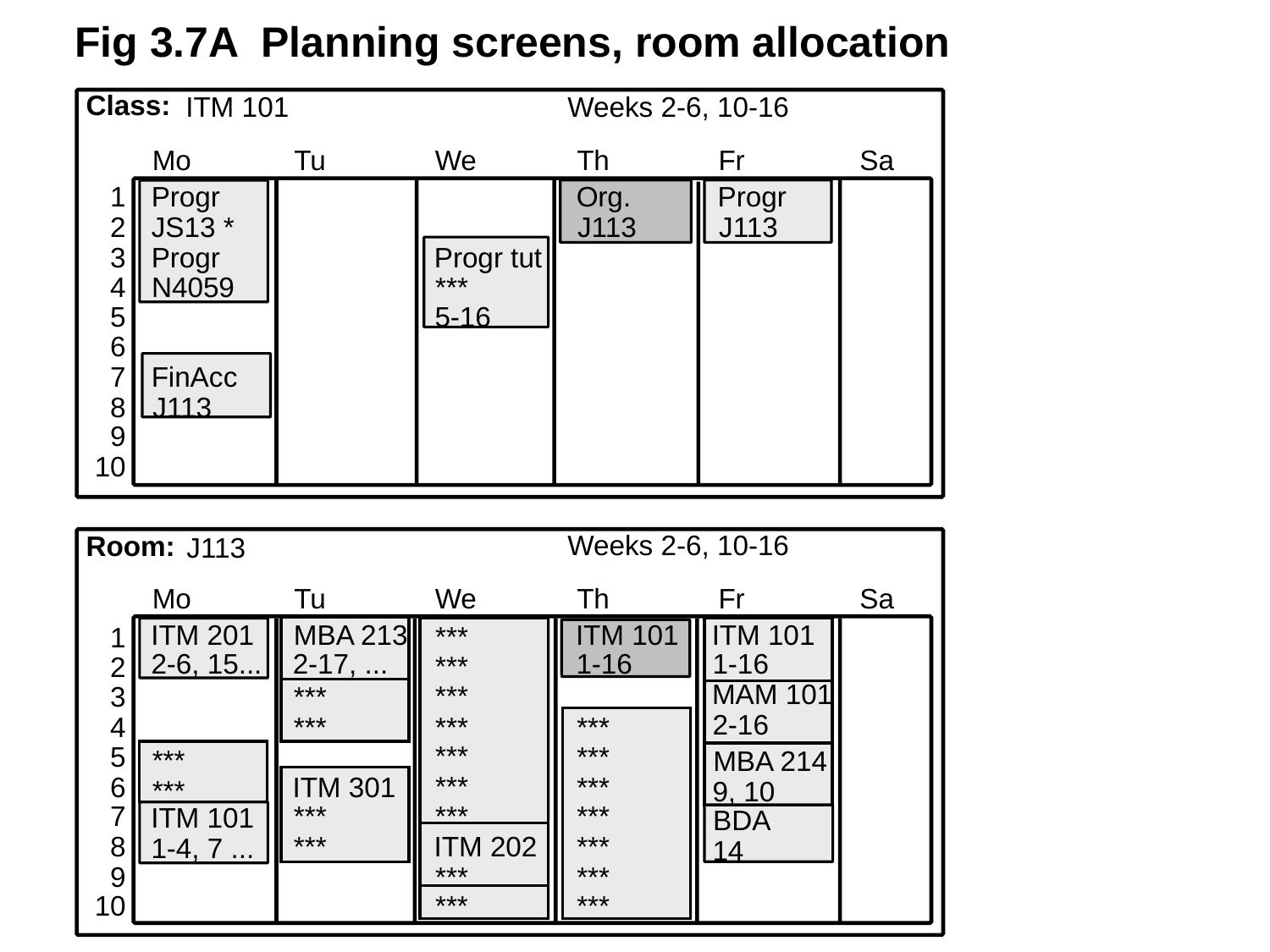

Fig 3.7A  Planning screens, room allocation

Class:
ITM 101
Weeks 2-6, 10-16
Mo
Tu
We
Th
Fr
Sa

  1

Progr

Org.

Progr

  2
JS13 *
J113
J113

  3
Progr
Progr tut
  4
N4059
***
  5
5-16
  6

  7
FinAcc
  8
J113
  9
10

Weeks 2-6, 10-16
Room:
J113
Mo
Tu
We
Th
Fr
Sa

ITM 201

MBA 213
ITM 101
ITM 101

***
  1

2-6, 15...
2-17, ...
1-16
1-16
***
  2
MAM 101

***
  3

***

2-16

***
  4
***
***
***
  5
***

***

MBA 214

***
  6
ITM 301
***
***
9, 10
  7
***
***
***

ITM 101

BDA

  8
***
ITM 202
***
1-4, 7 ...
14
  9
***
***

10
***
***